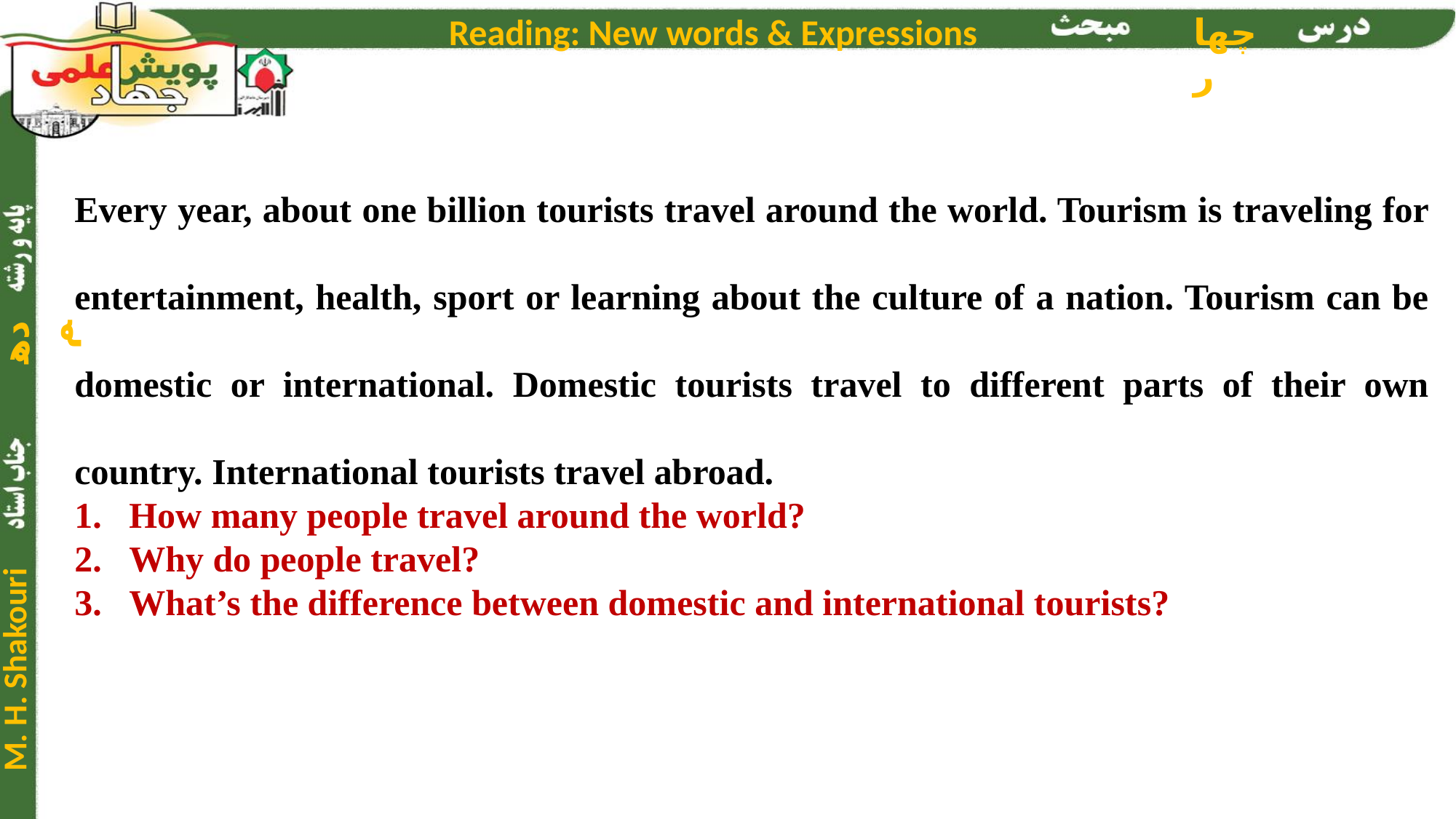

Every year, about one billion tourists travel around the world. Tourism is traveling for entertainment, health, sport or learning about the culture of a nation. Tourism can be domestic or international. Domestic tourists travel to different parts of their own country. International tourists travel abroad.
How many people travel around the world?
Why do people travel?
What’s the difference between domestic and international tourists?